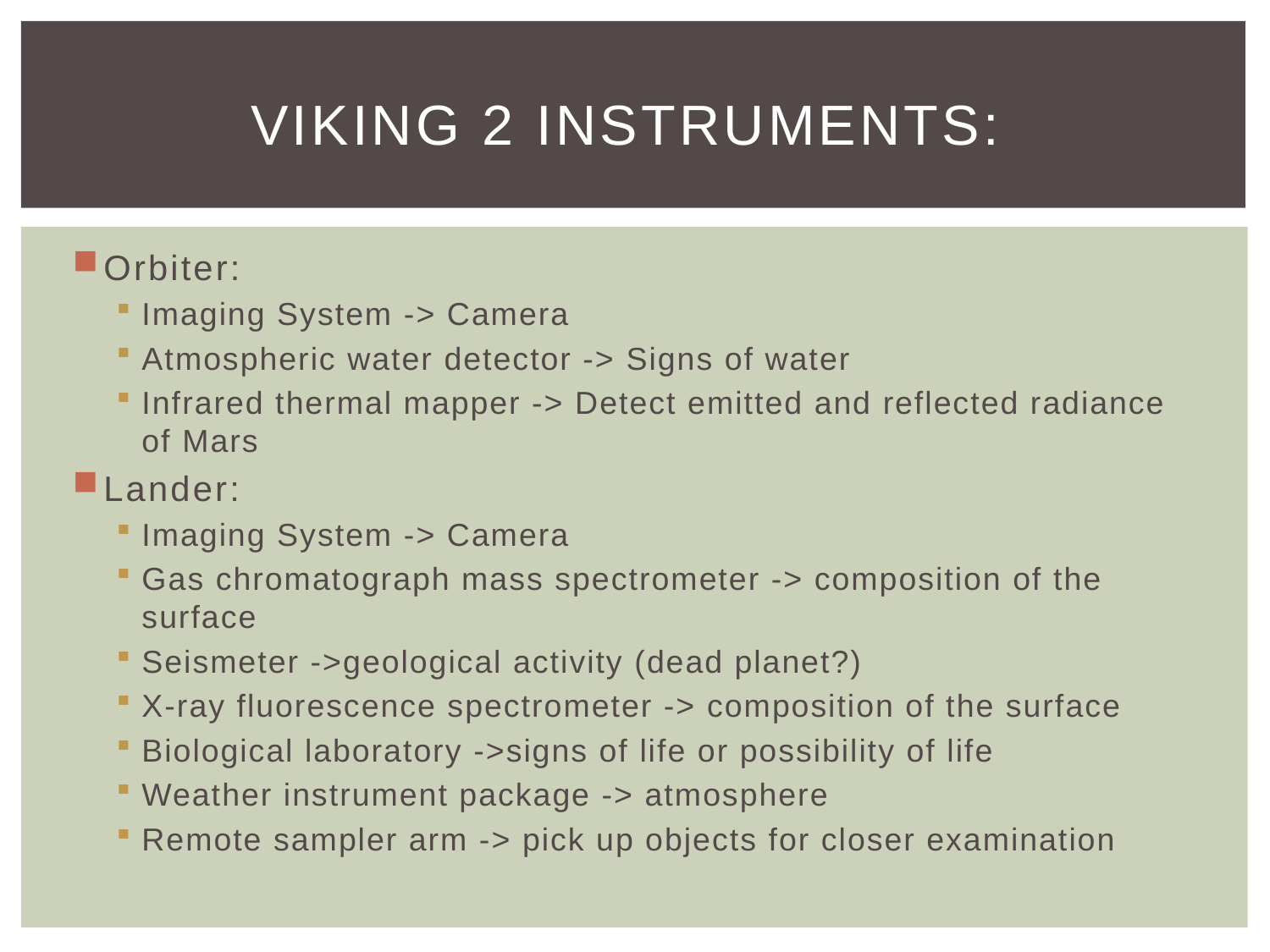

# Viking 2 Instruments:
Orbiter:
Imaging System -> Camera
Atmospheric water detector -> Signs of water
Infrared thermal mapper -> Detect emitted and reflected radiance of Mars
Lander:
Imaging System -> Camera
Gas chromatograph mass spectrometer -> composition of the surface
Seismeter ->geological activity (dead planet?)
X-ray fluorescence spectrometer -> composition of the surface
Biological laboratory ->signs of life or possibility of life
Weather instrument package -> atmosphere
Remote sampler arm -> pick up objects for closer examination